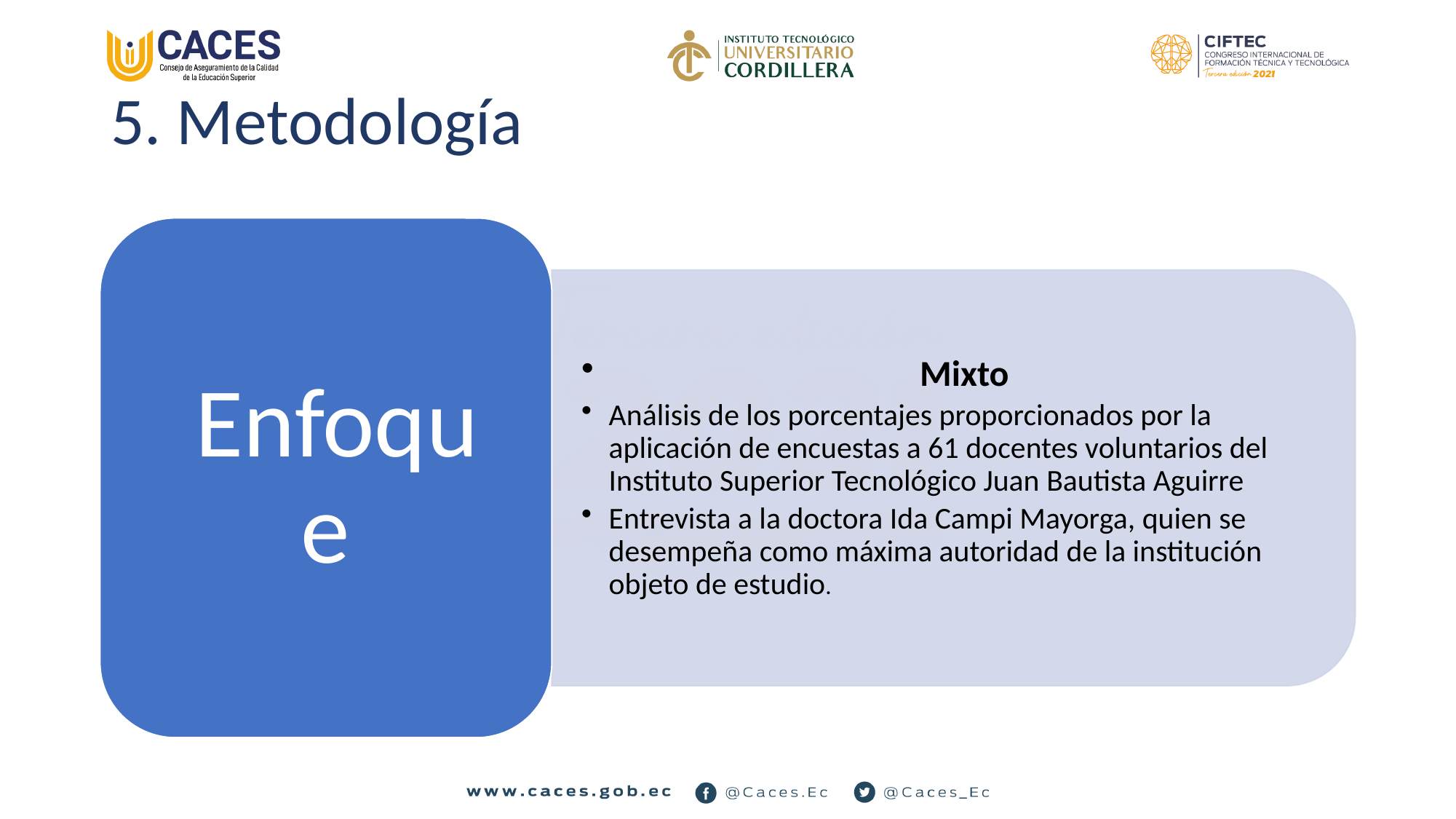

# 5. Metodología
                                      Mixto
Análisis de los porcentajes proporcionados por la aplicación de encuestas a 61 docentes voluntarios del Instituto Superior Tecnológico Juan Bautista Aguirre
Entrevista a la doctora Ida Campi Mayorga, quien se desempeña como máxima autoridad de la institución objeto de estudio.
Enfoque